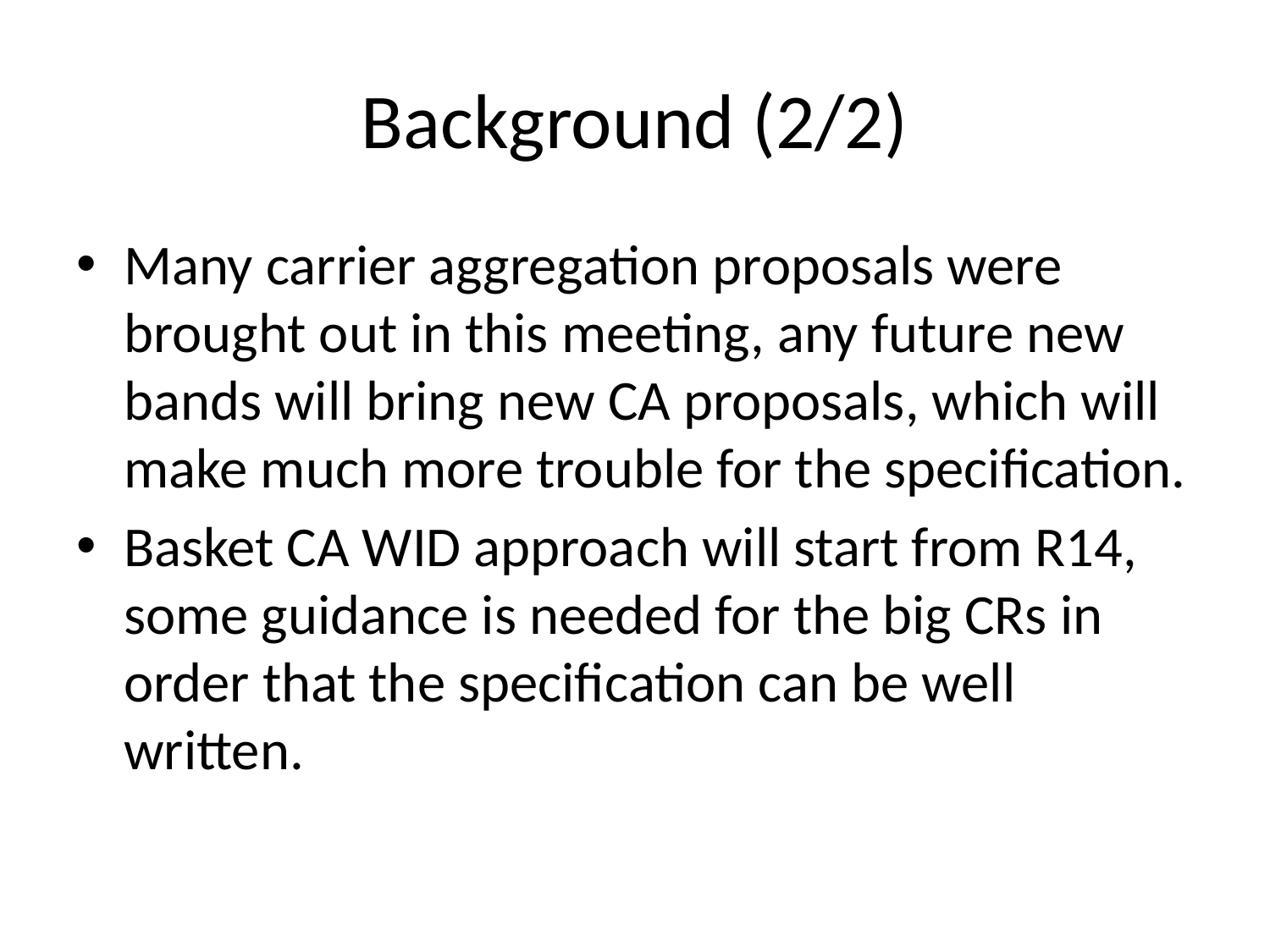

# Background (2/2)
Many carrier aggregation proposals were brought out in this meeting, any future new bands will bring new CA proposals, which will make much more trouble for the specification.
Basket CA WID approach will start from R14, some guidance is needed for the big CRs in order that the specification can be well written.